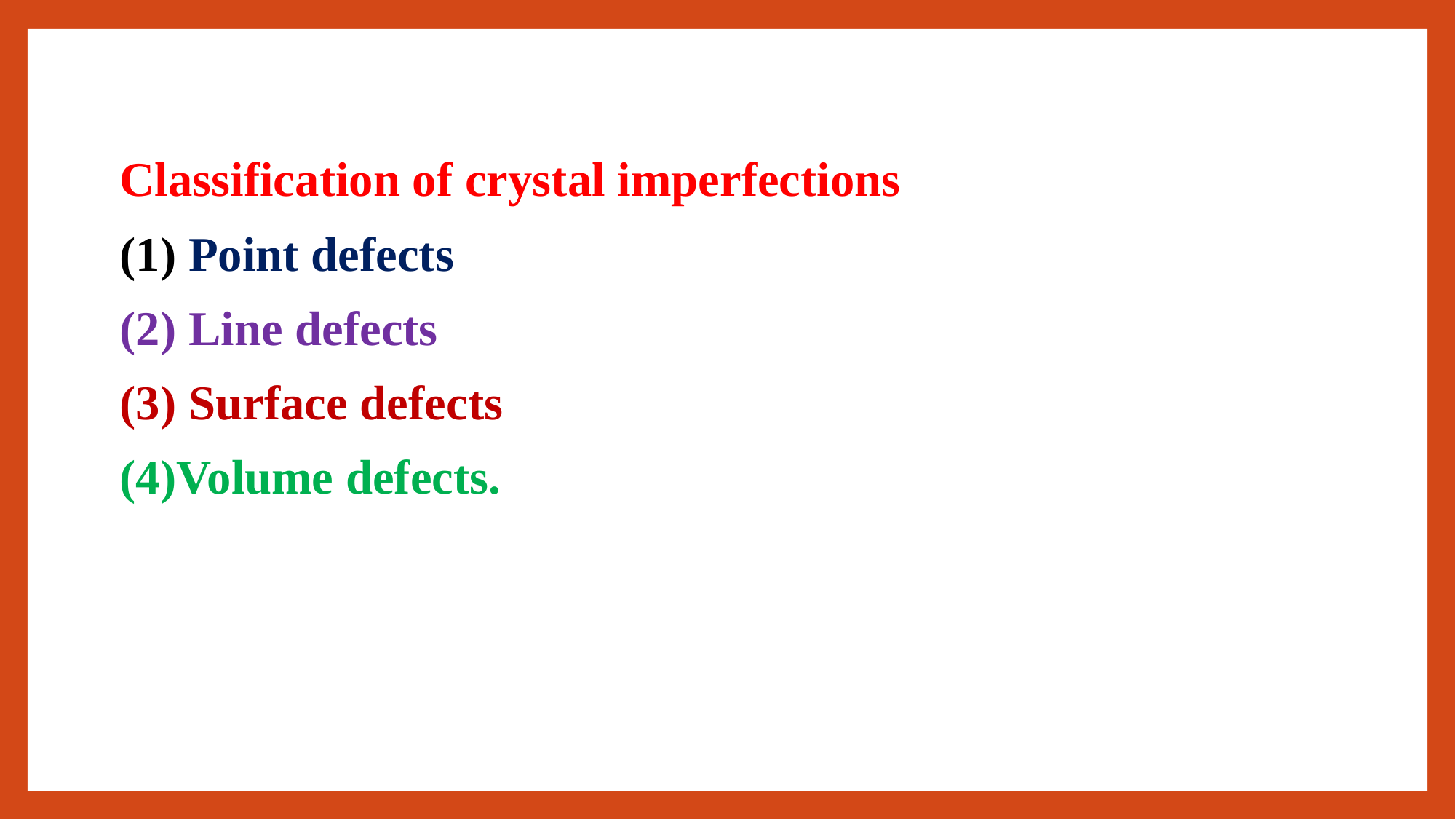

Classification of crystal imperfections
 Point defects
 Line defects
 Surface defects
Volume defects.